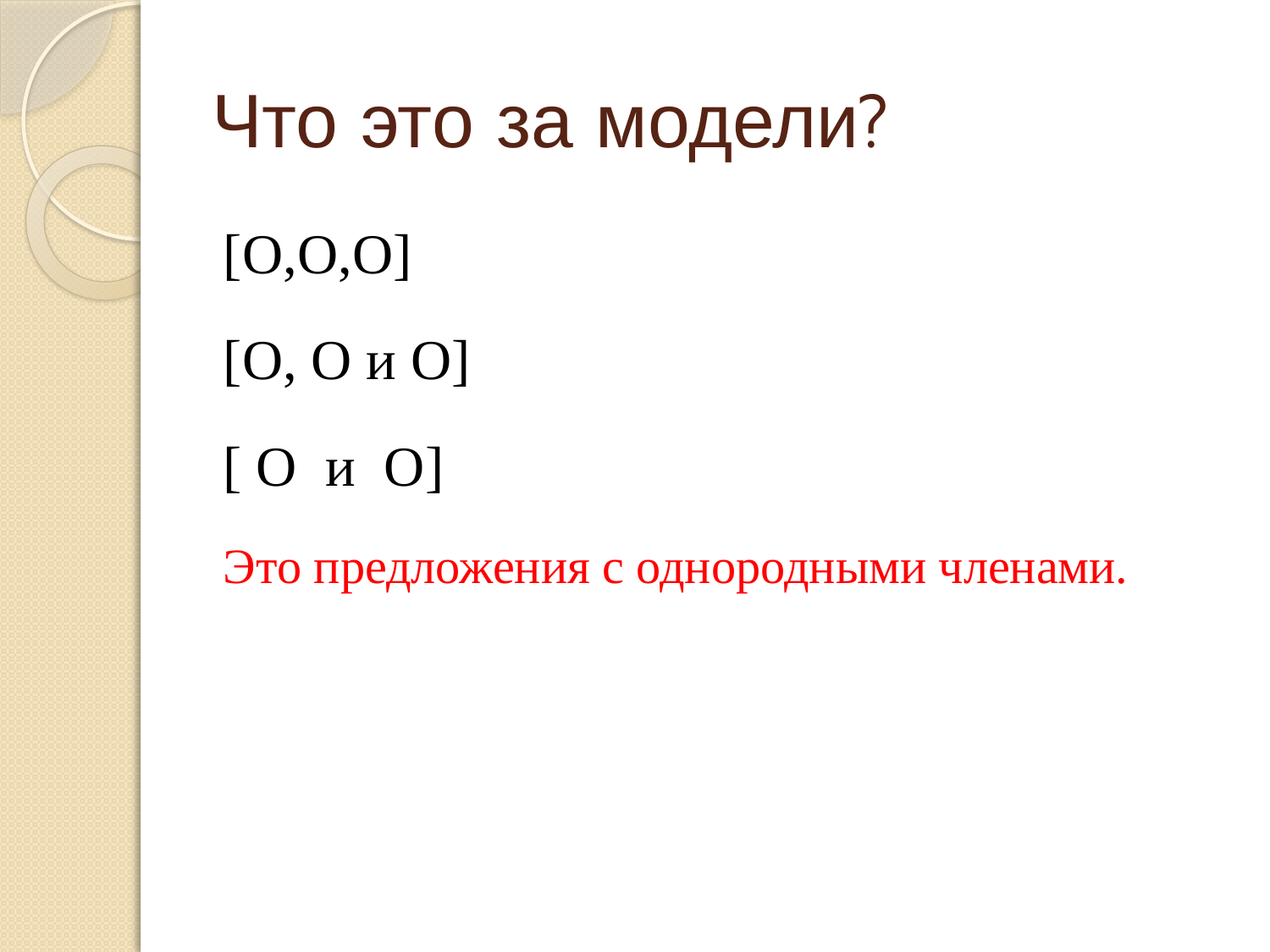

# Что это за модели?
[O,O,O]
[O, O и O]
[ O  и  O]
Это предложения с однородными членами.